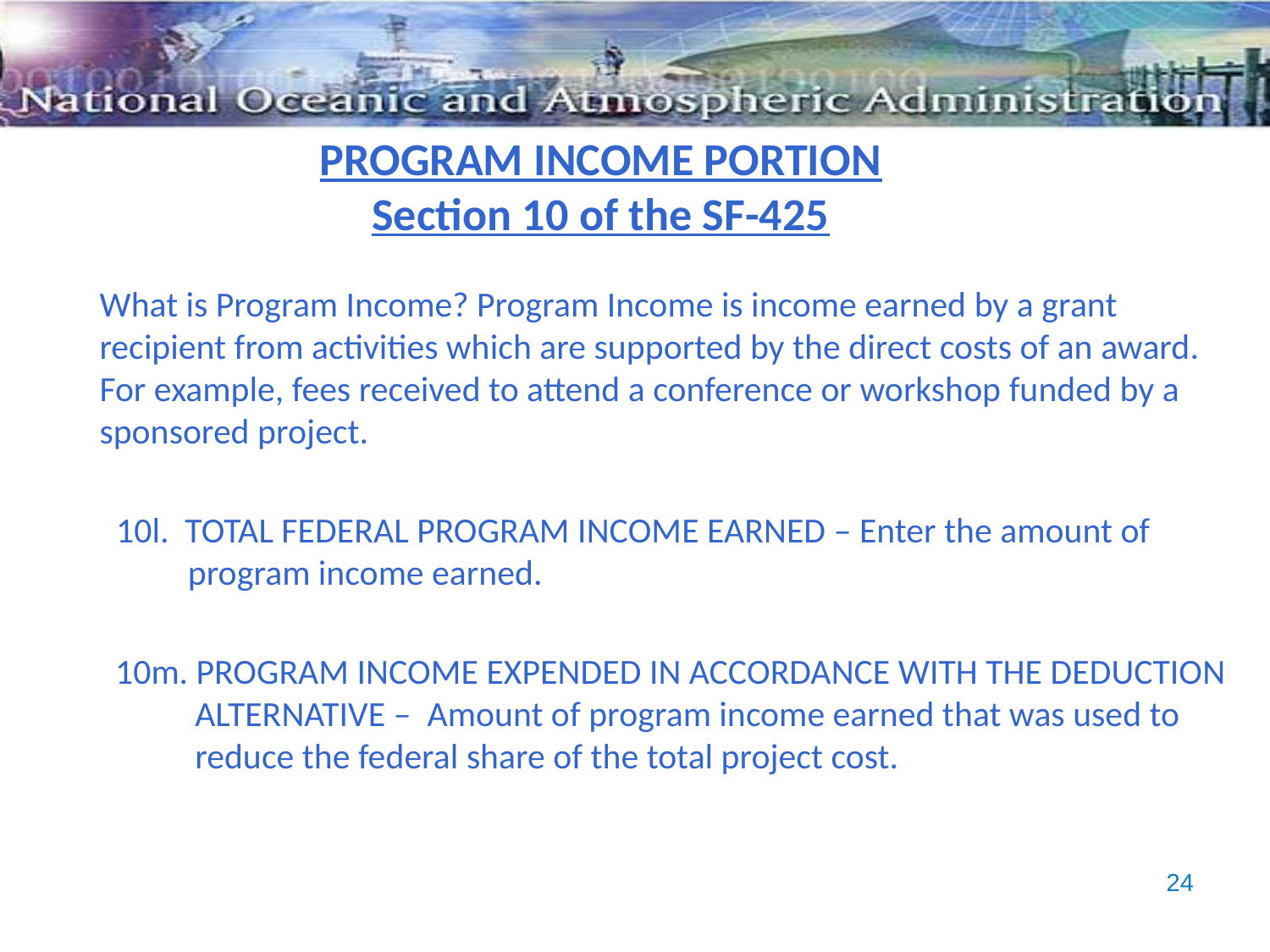

PROGRAM INCOME PORTION
Section 10 of the SF-425
	What is Program Income? Program Income is income earned by a grant recipient from activities which are supported by the direct costs of an award.  For example, fees received to attend a conference or workshop funded by a sponsored project.

        10l.  TOTAL FEDERAL PROGRAM INCOME EARNED – Enter the amount of
           program income earned.

10m. PROGRAM INCOME EXPENDED IN ACCORDANCE WITH THE DEDUCTION
     ALTERNATIVE –  Amount of program income earned that was used to
     reduce the federal share of the total project cost.

24